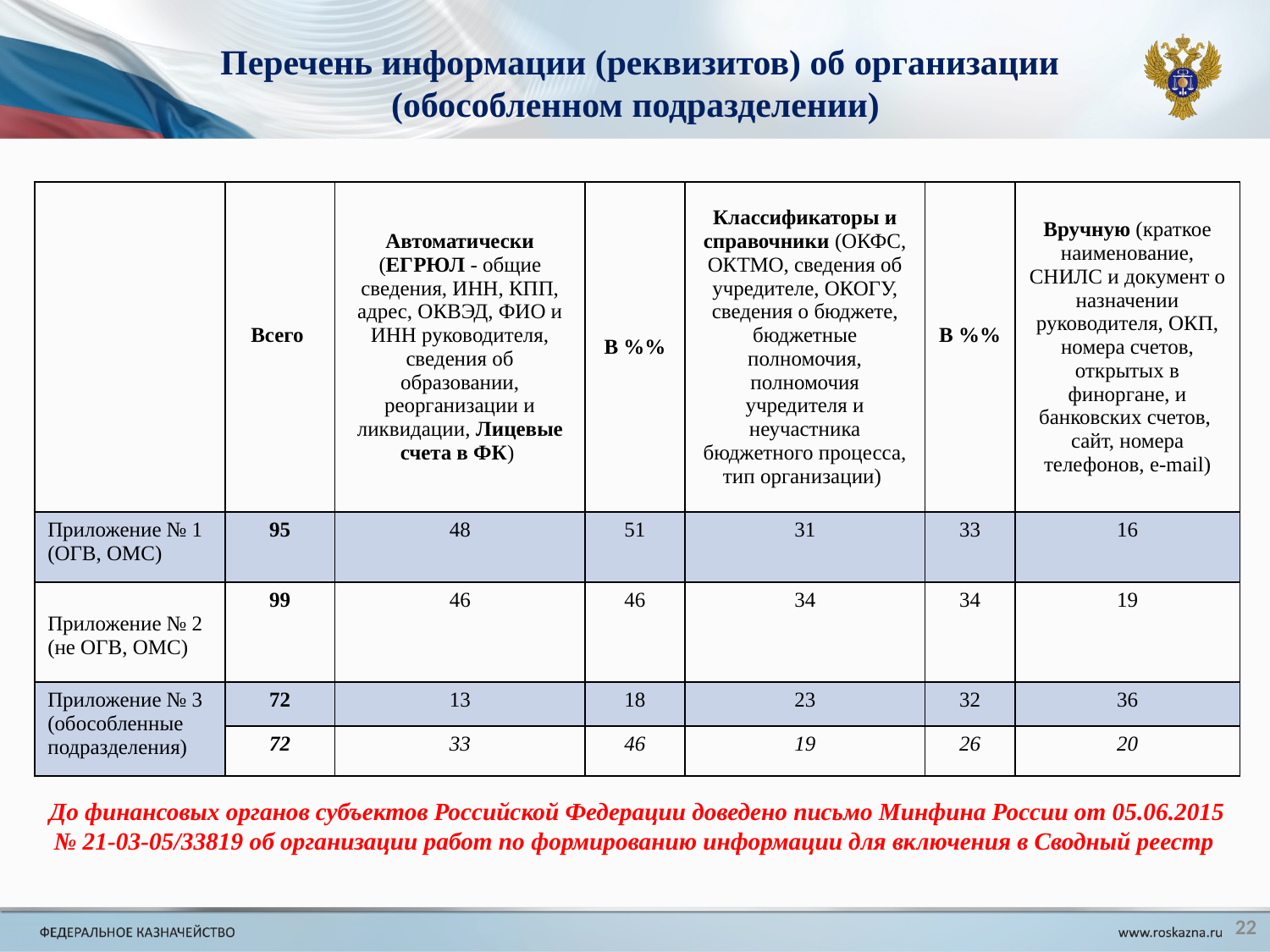

Перечень информации (реквизитов) об организации (обособленном подразделении)
|  | Всего | Автоматически (ЕГРЮЛ - общие сведения, ИНН, КПП, адрес, ОКВЭД, ФИО и ИНН руководителя, сведения об образовании, реорганизации и ликвидации, Лицевые счета в ФК) | В %% | Классификаторы и справочники (ОКФС, ОКТМО, сведения об учредителе, ОКОГУ, сведения о бюджете, бюджетные полномочия, полномочия учредителя и неучастника бюджетного процесса, тип организации) | В %% | Вручную (краткое наименование, СНИЛС и документ о назначении руководителя, ОКП, номера счетов, открытых в финоргане, и банковских счетов, сайт, номера телефонов, e-mail) |
| --- | --- | --- | --- | --- | --- | --- |
| Приложение № 1 (ОГВ, ОМС) | 95 | 48 | 51 | 31 | 33 | 16 |
| Приложение № 2 (не ОГВ, ОМС) | 99 | 46 | 46 | 34 | 34 | 19 |
| Приложение № 3 (обособленные подразделения) | 72 | 13 | 18 | 23 | 32 | 36 |
|  | 72 | 33 | 46 | 19 | 26 | 20 |

До финансовых органов субъектов Российской Федерации доведено письмо Минфина России от 05.06.2015 № 21-03-05/33819 об организации работ по формированию информации для включения в Сводный реестр
22